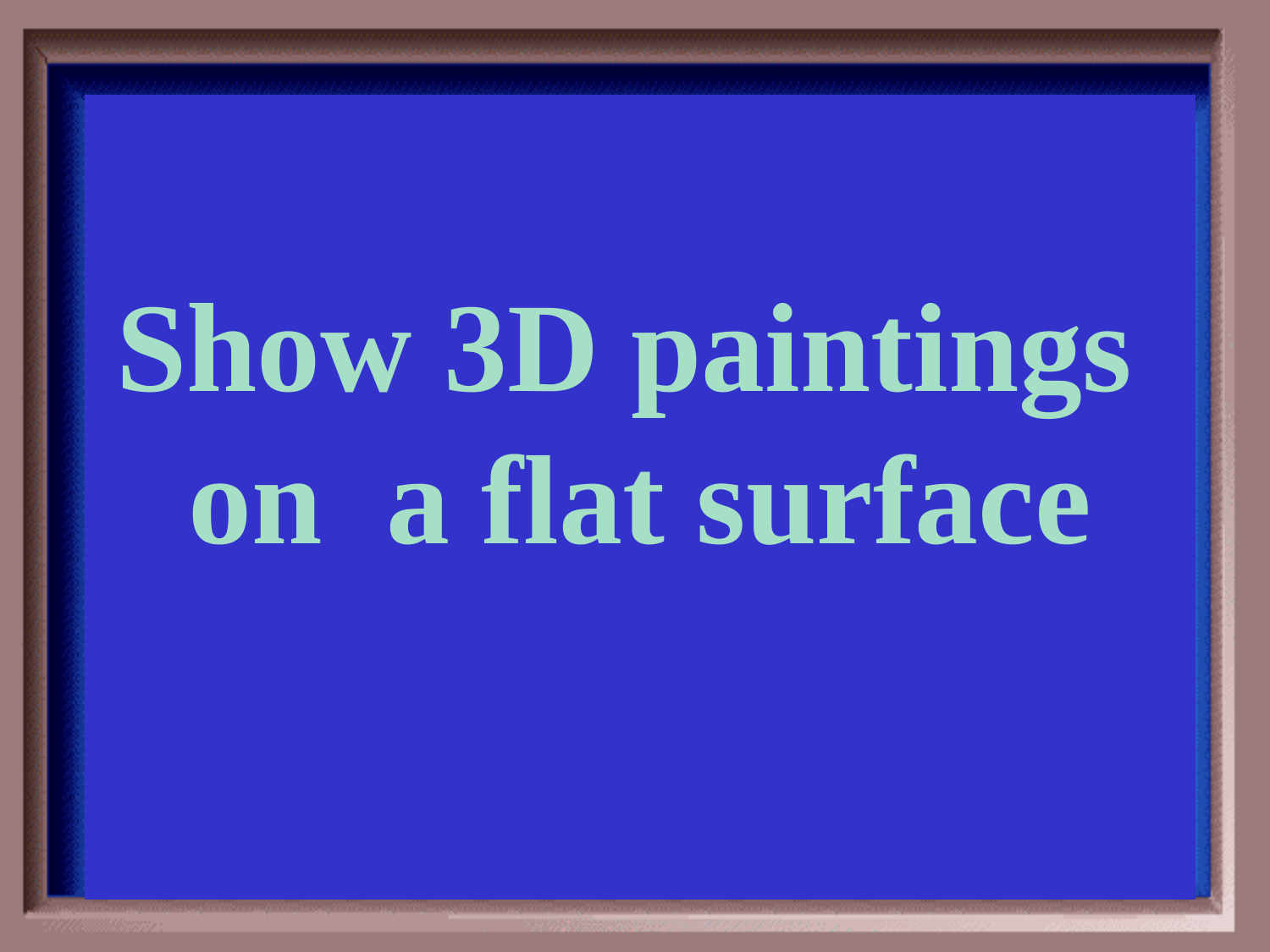

Category #5 $200 Question

Show 3D paintings
on  a flat surface